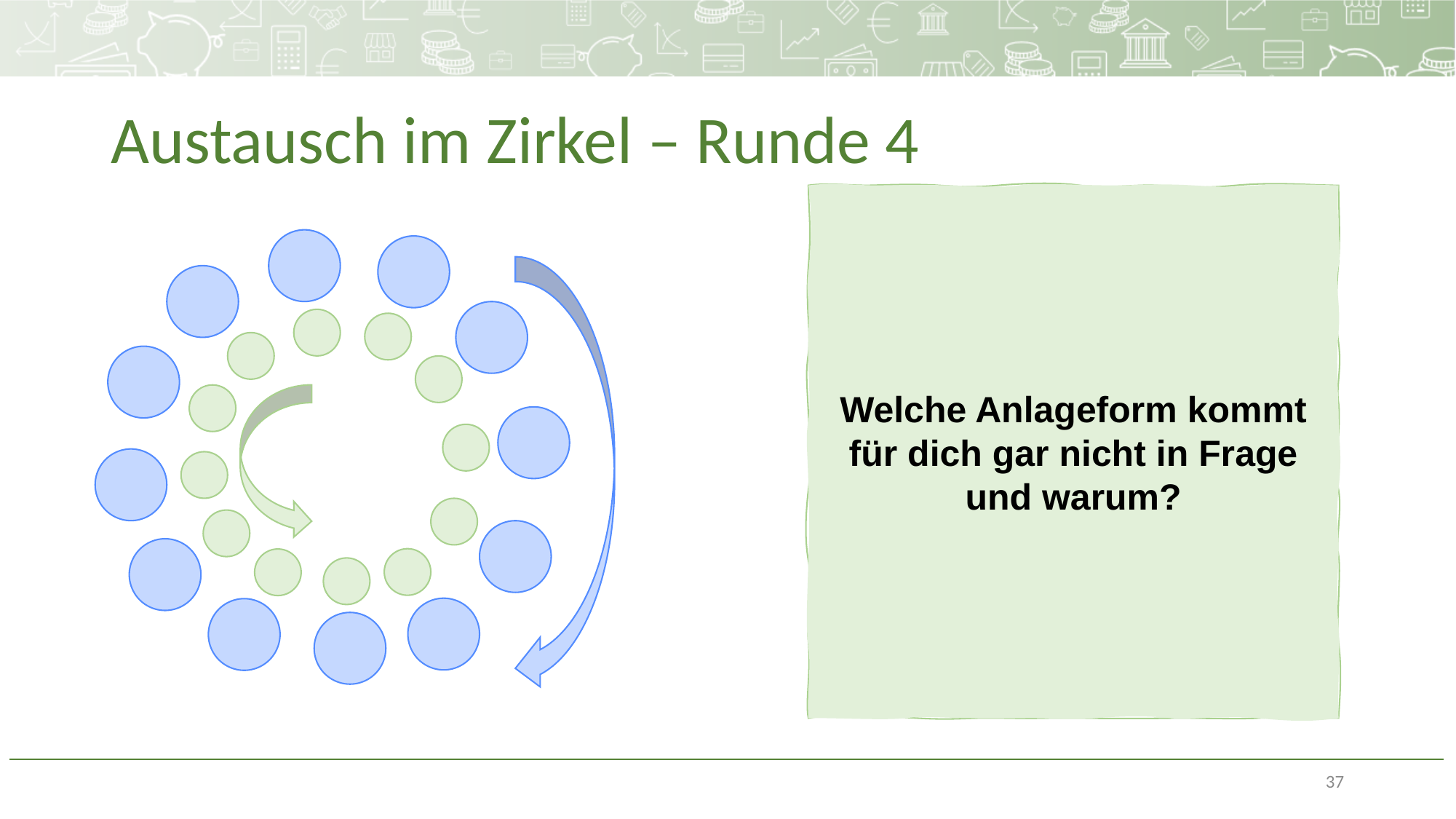

# Austausch im Zirkel – Runde 4
Welche Anlageform kommt für dich gar nicht in Frage und warum?

37